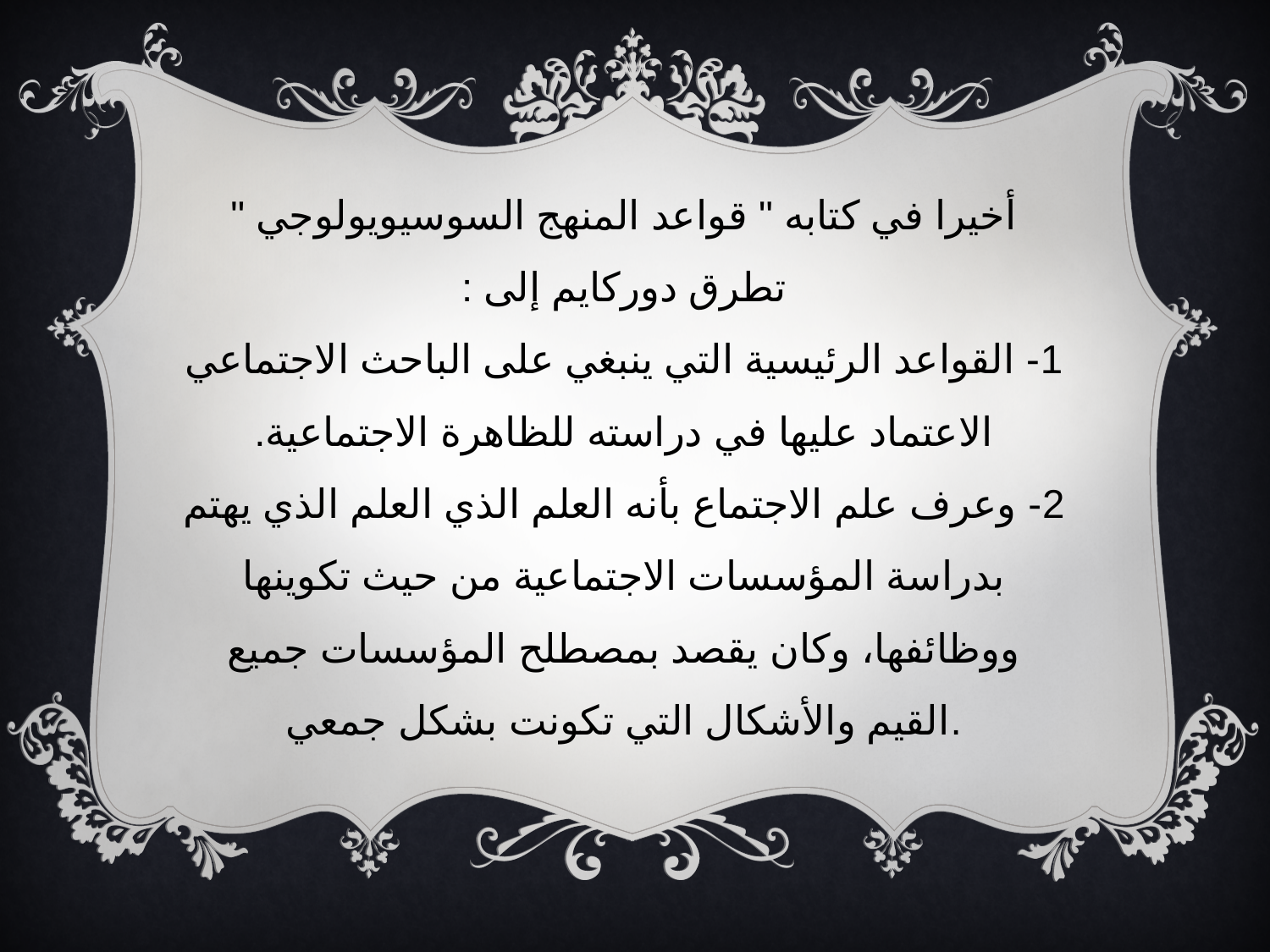

أخيرا في كتابه " قواعد المنهج السوسيويولوجي " تطرق دوركايم إلى :
1- القواعد الرئيسية التي ينبغي على الباحث الاجتماعي الاعتماد عليها في دراسته للظاهرة الاجتماعية.
2- وعرف علم الاجتماع بأنه العلم الذي العلم الذي يهتم بدراسة المؤسسات الاجتماعية من حيث تكوينها ووظائفها، وكان يقصد بمصطلح المؤسسات جميع القيم والأشكال التي تكونت بشكل جمعي.